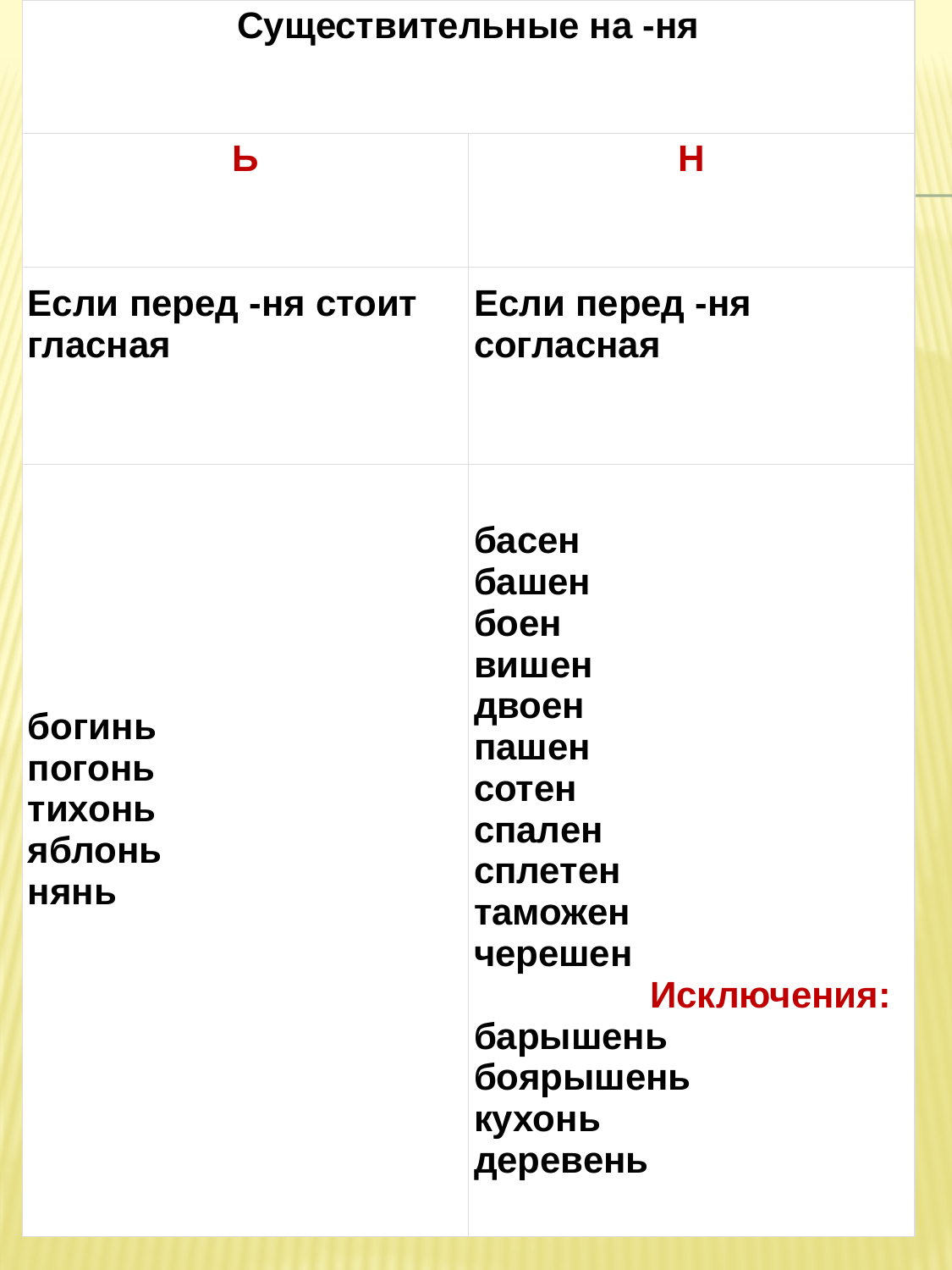

| Существительные на -ня |  |
| --- | --- |
| Ь | Н |
| Если перед -ня стоит гласная | Если перед -ня согласная |
| богинь погонь тихонь яблонь нянь | басен башен боен вишен двоен пашен сотен спален сплетен таможен черешен Исключения: барышень  боярышень  кухонь  деревень |